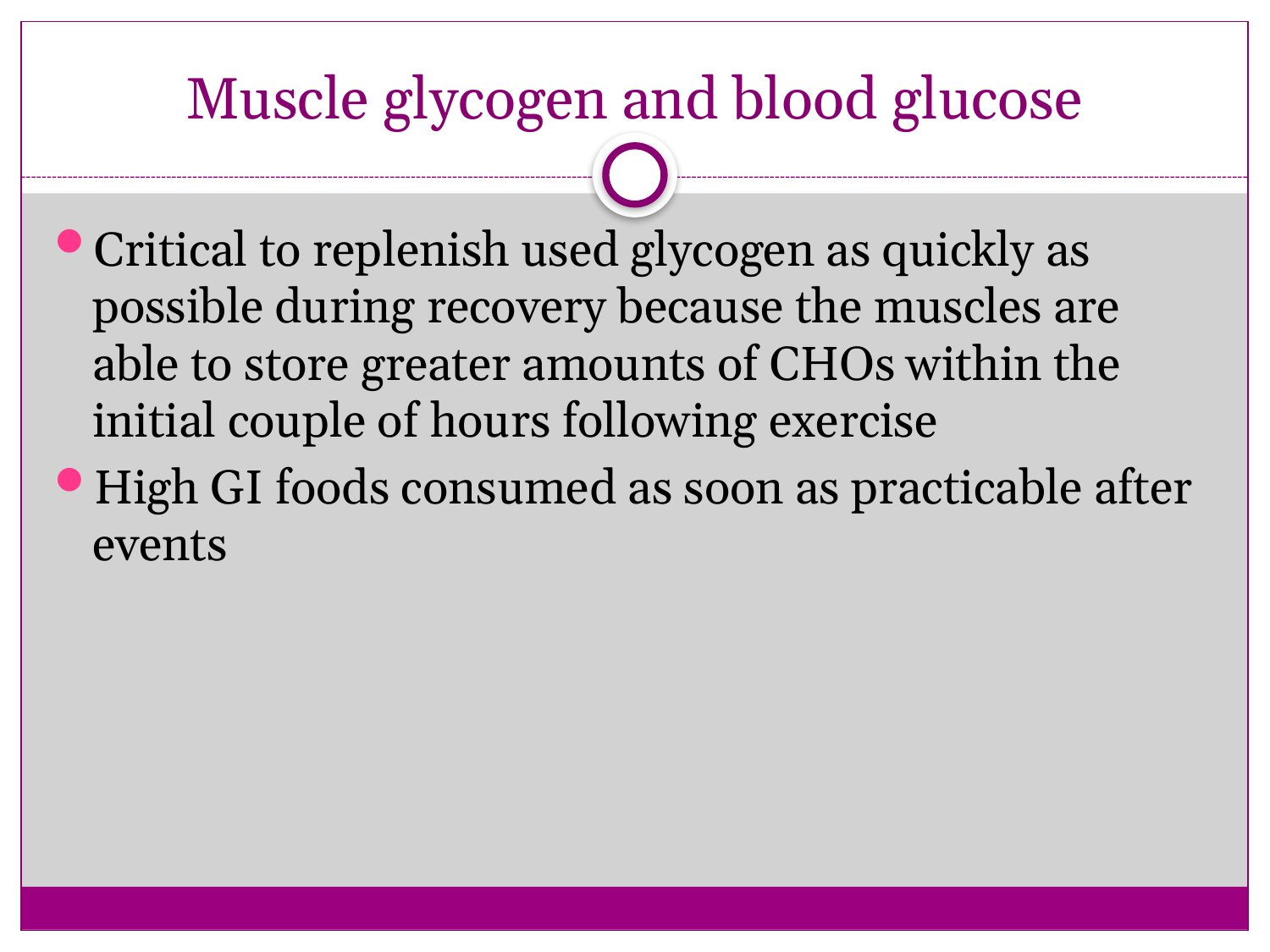

# Muscle glycogen and blood glucose
Critical to replenish used glycogen as quickly as possible during recovery because the muscles are able to store greater amounts of CHOs within the initial couple of hours following exercise
High GI foods consumed as soon as practicable after events